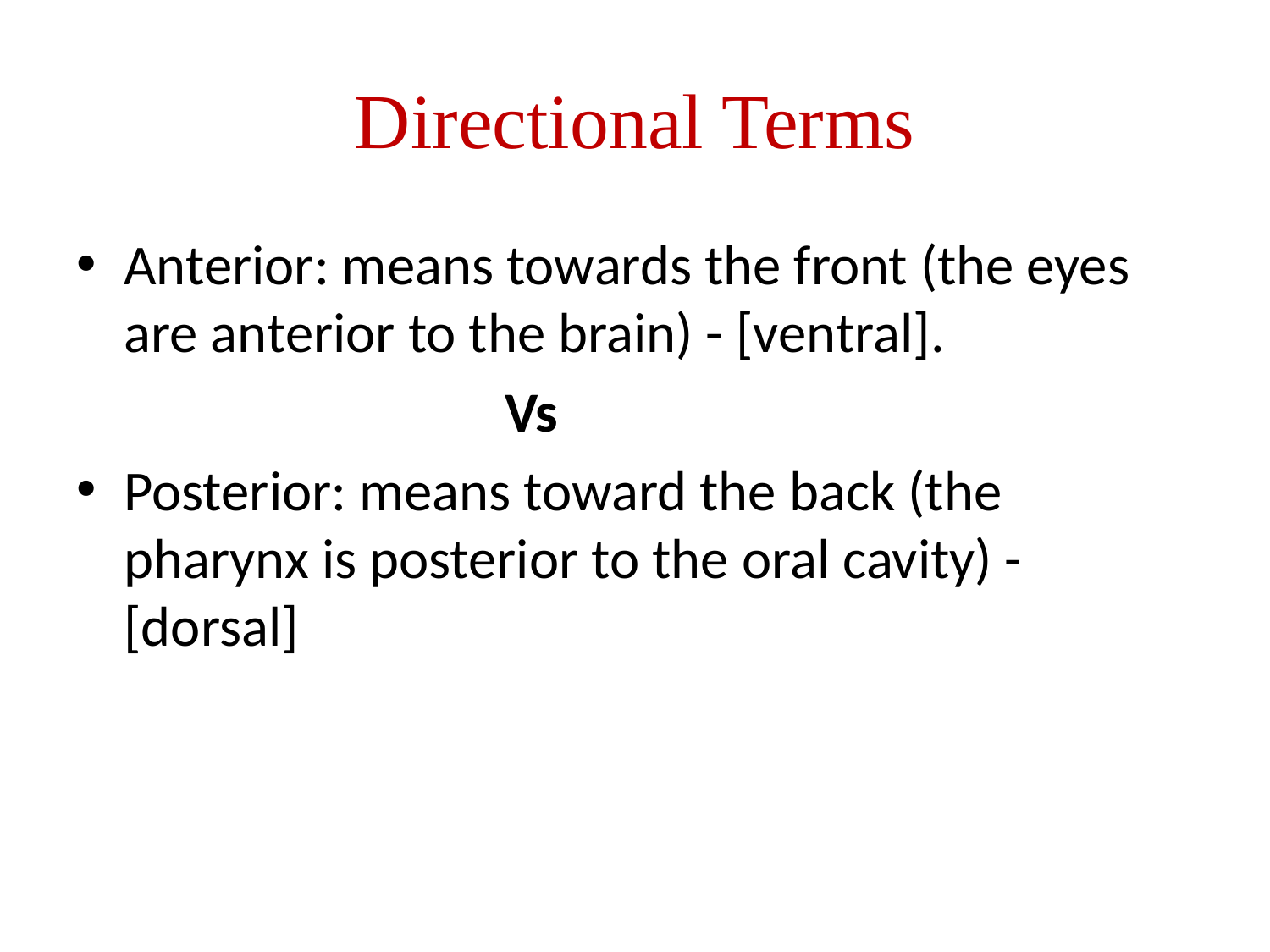

# Directional Terms
Anterior: means towards the front (the eyes are anterior to the brain) - [ventral].
				Vs
Posterior: means toward the back (the pharynx is posterior to the oral cavity) - [dorsal]